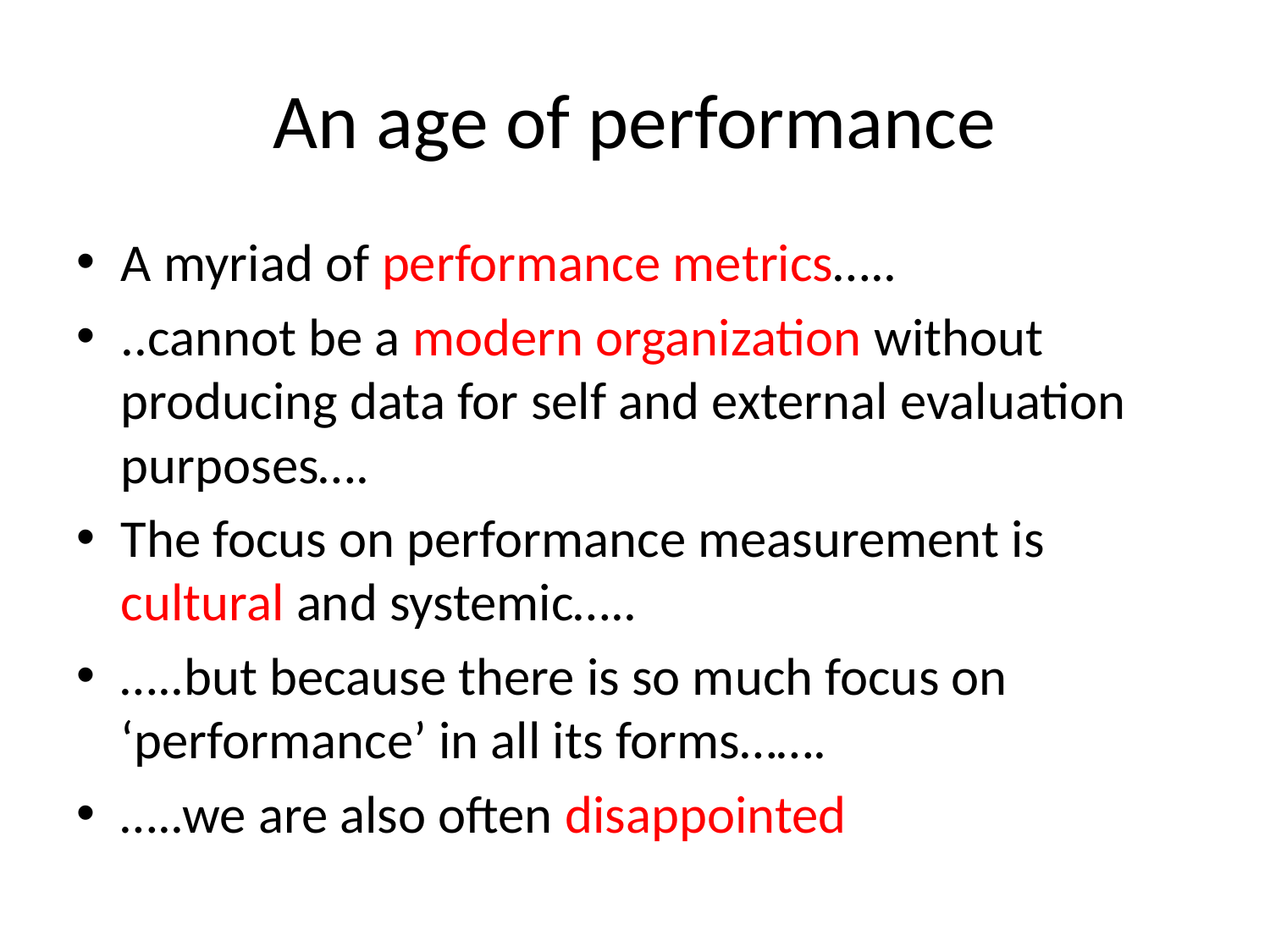

# An age of performance
A myriad of performance metrics…..
..cannot be a modern organization without producing data for self and external evaluation purposes….
The focus on performance measurement is cultural and systemic…..
…..but because there is so much focus on  ‘performance’ in all its forms…….
…..we are also often disappointed